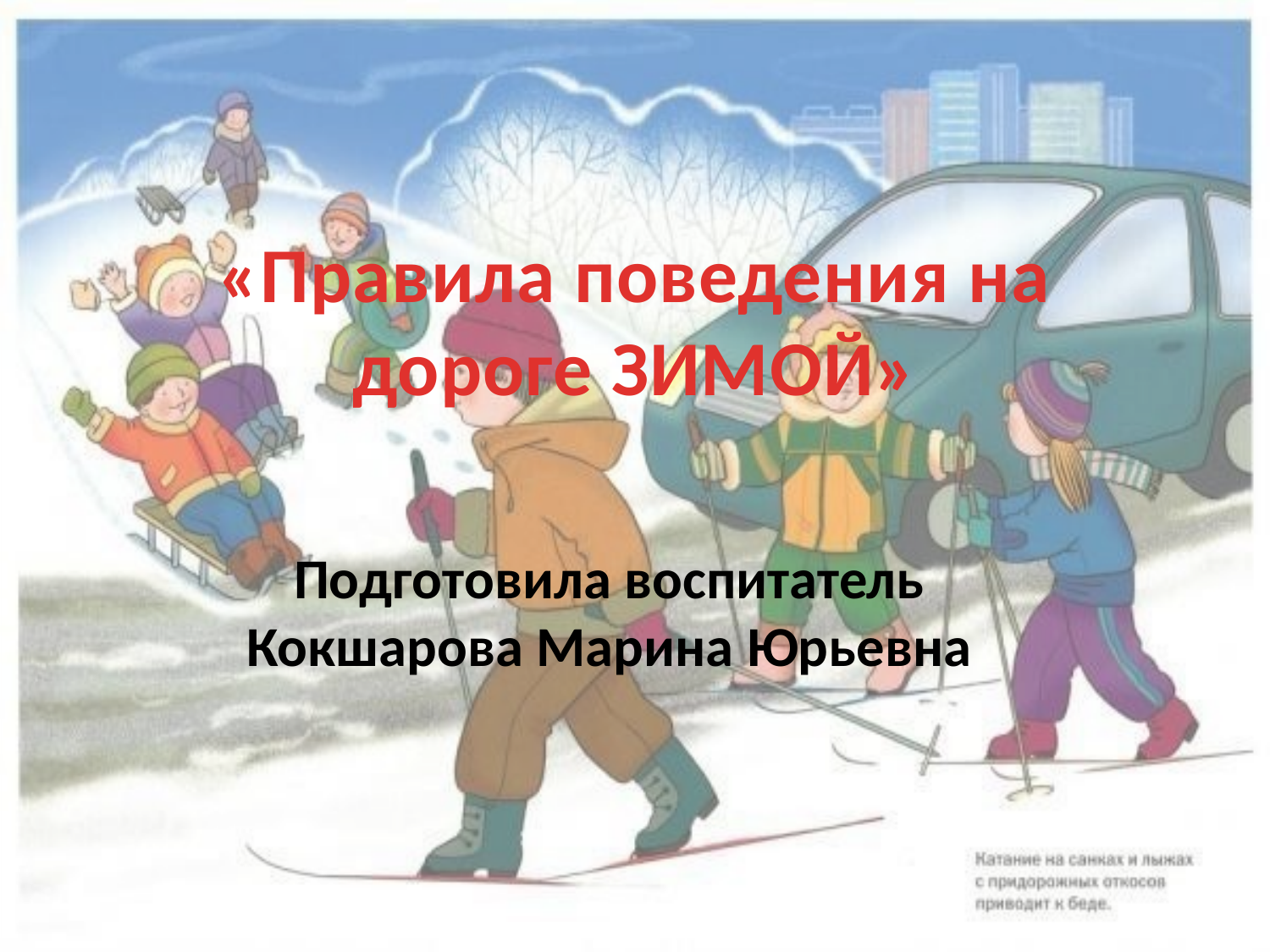

# «Правила поведения на дороге ЗИМОЙ»
Подготовила воспитатель Кокшарова Марина Юрьевна